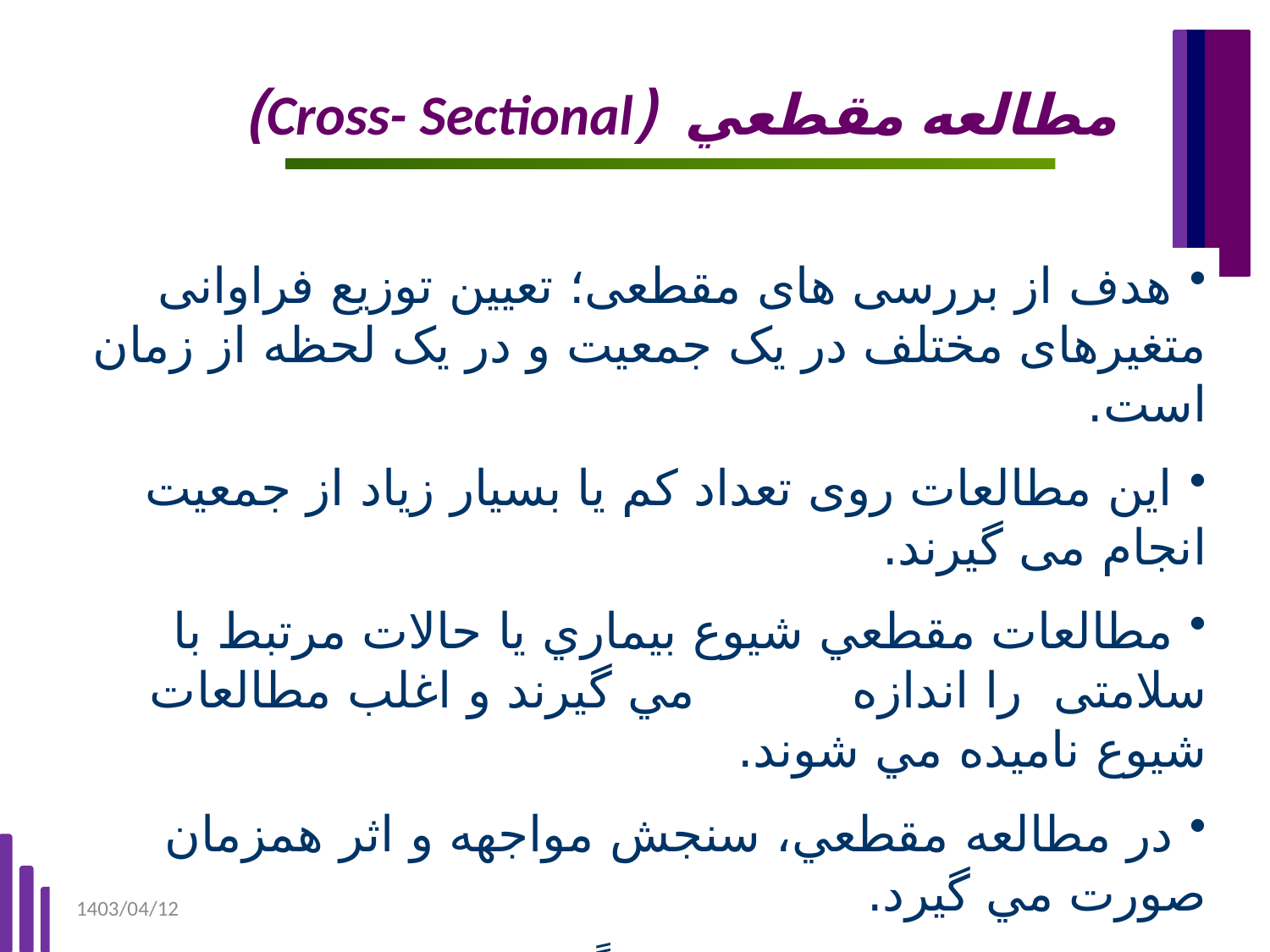

مطالعه مقطعي  (Cross- Sectional)

 هدف از بررسی های مقطعی؛ تعیین توزیع فراوانی متغیرهای مختلف در یک جمعیت و در یک لحظه از زمان است.
 این مطالعات روی تعداد کم یا بسیار زیاد از جمعیت انجام می گیرند.
 مطالعات مقطعي شيوع بيماري یا حالات مرتبط با سلامتی  را اندازه          مي گيرند و اغلب مطالعات شيوع ناميده مي شوند.
 در مطالعه مقطعي، سنجش مواجهه و اثر همزمان صورت مي گيرد.
انجام مطالعات مقطعي نسيتاً ساده و اقتصادي است و براي تحقيق در مورد مواجهه هايي نظير نژاد، حالات اقتصادي ـ اجتماعي كه ويژگيهاي ثابت افراد هستند، مفيد است .

1403/04/12
Ahmad Naghibzadeh-Tahami